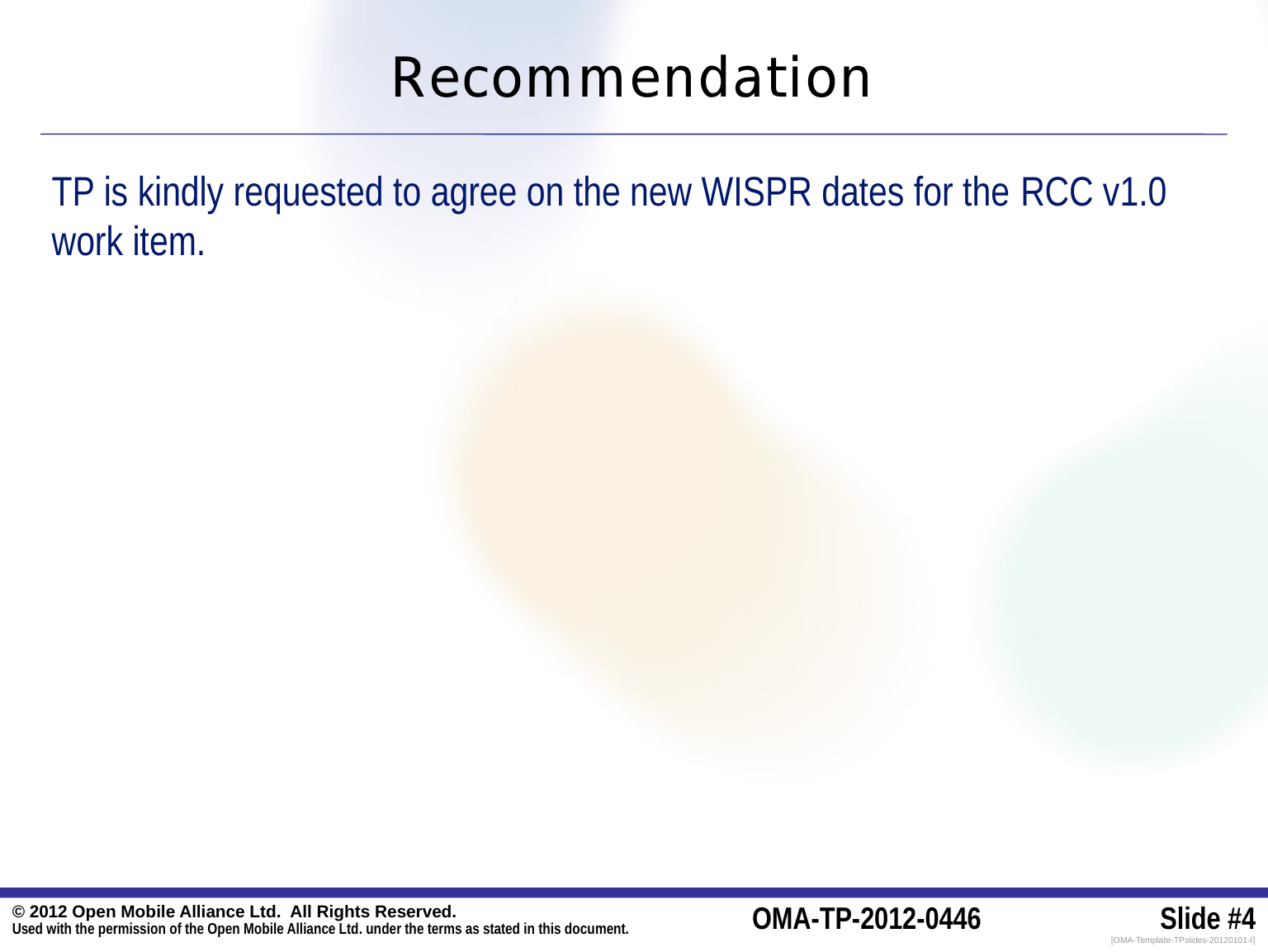

# Recommendation
TP is kindly requested to agree on the new WISPR dates for the RCC v1.0 work item.